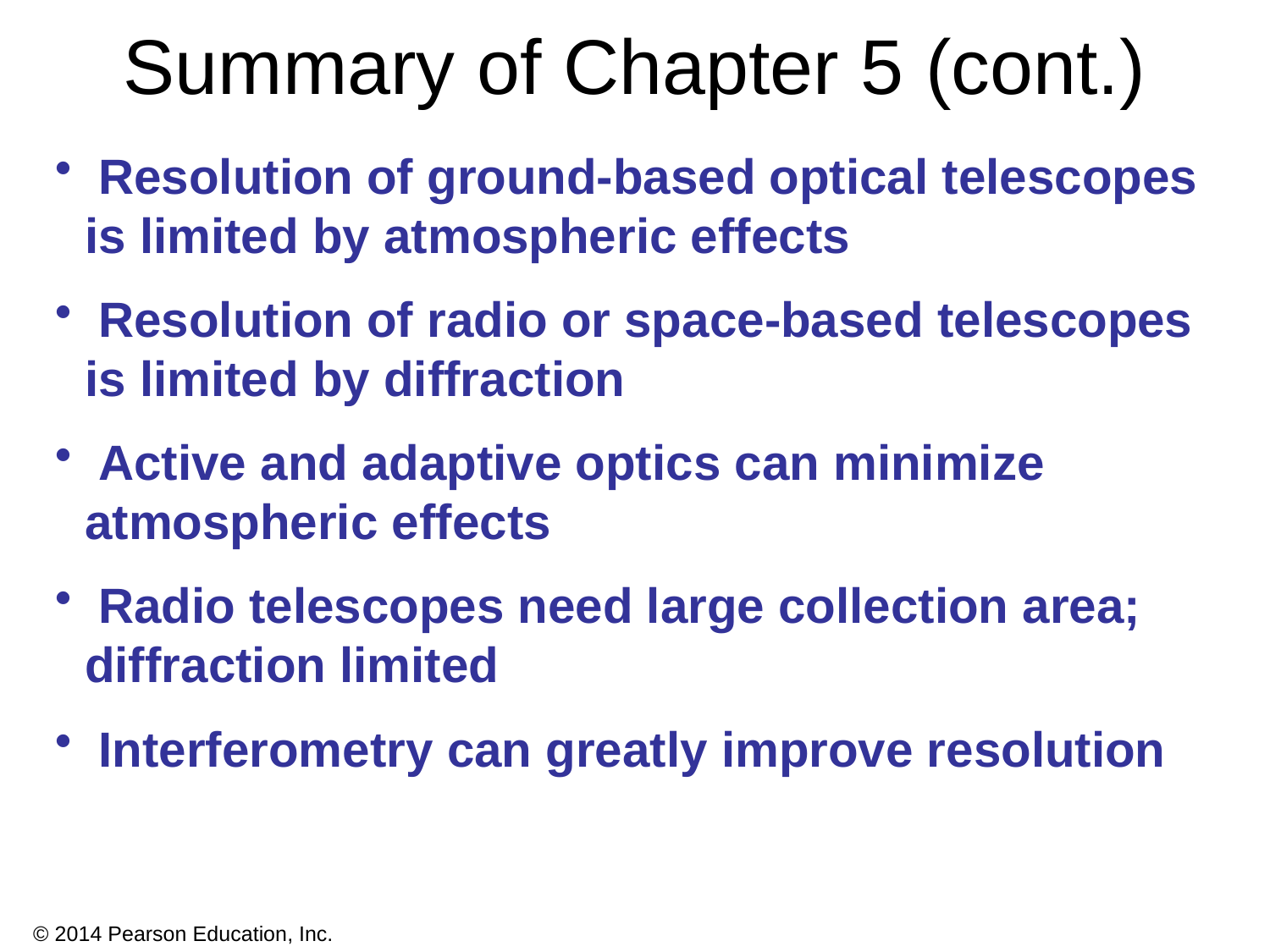

# Summary of Chapter 5 (cont.)
 Resolution of ground-based optical telescopes is limited by atmospheric effects
 Resolution of radio or space-based telescopes is limited by diffraction
 Active and adaptive optics can minimize atmospheric effects
 Radio telescopes need large collection area; diffraction limited
 Interferometry can greatly improve resolution